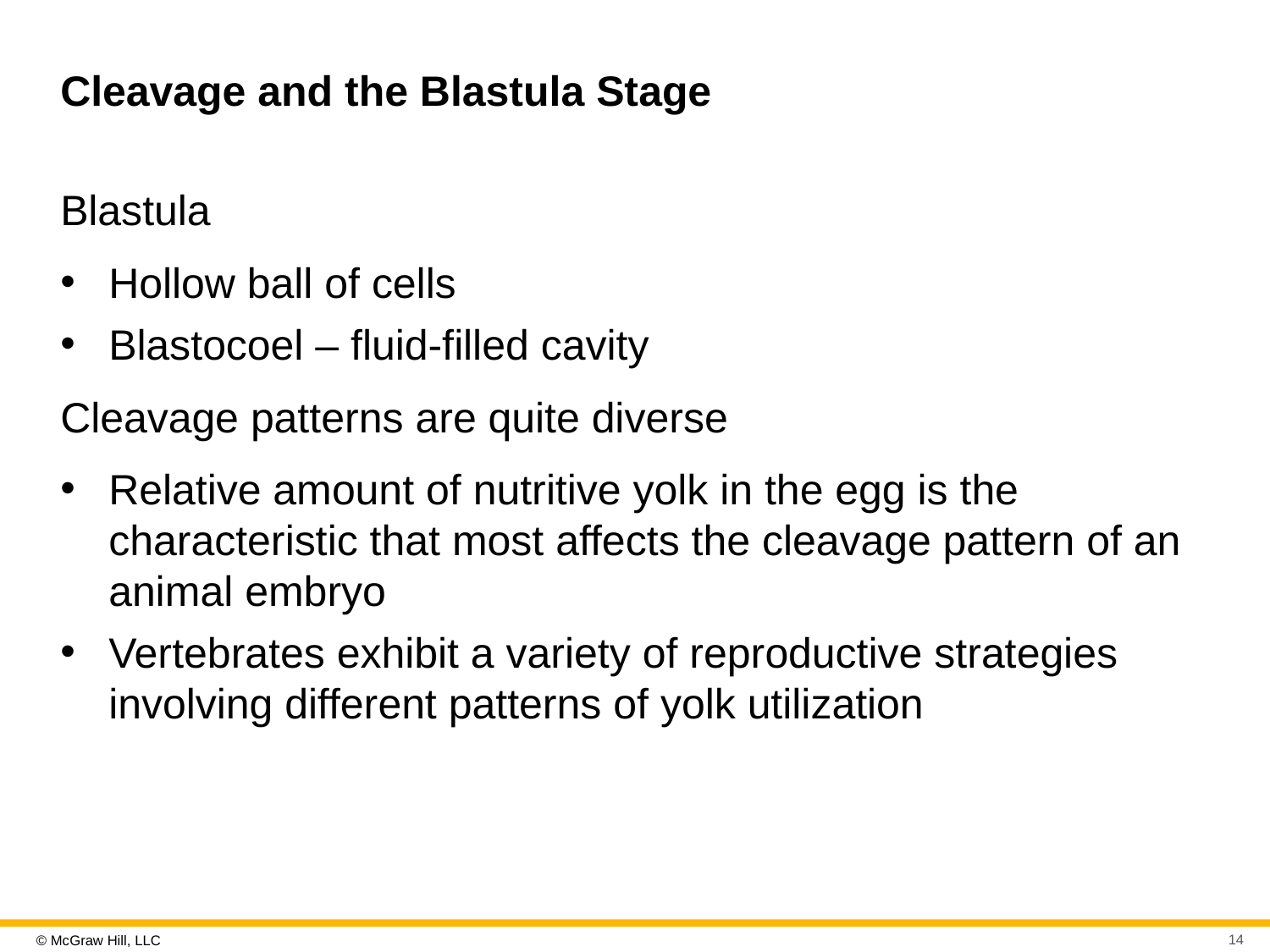

# Cleavage and the Blastula Stage
Blastula
Hollow ball of cells
Blastocoel – fluid-filled cavity
Cleavage patterns are quite diverse
Relative amount of nutritive yolk in the egg is the characteristic that most affects the cleavage pattern of an animal embryo
Vertebrates exhibit a variety of reproductive strategies involving different patterns of yolk utilization
14